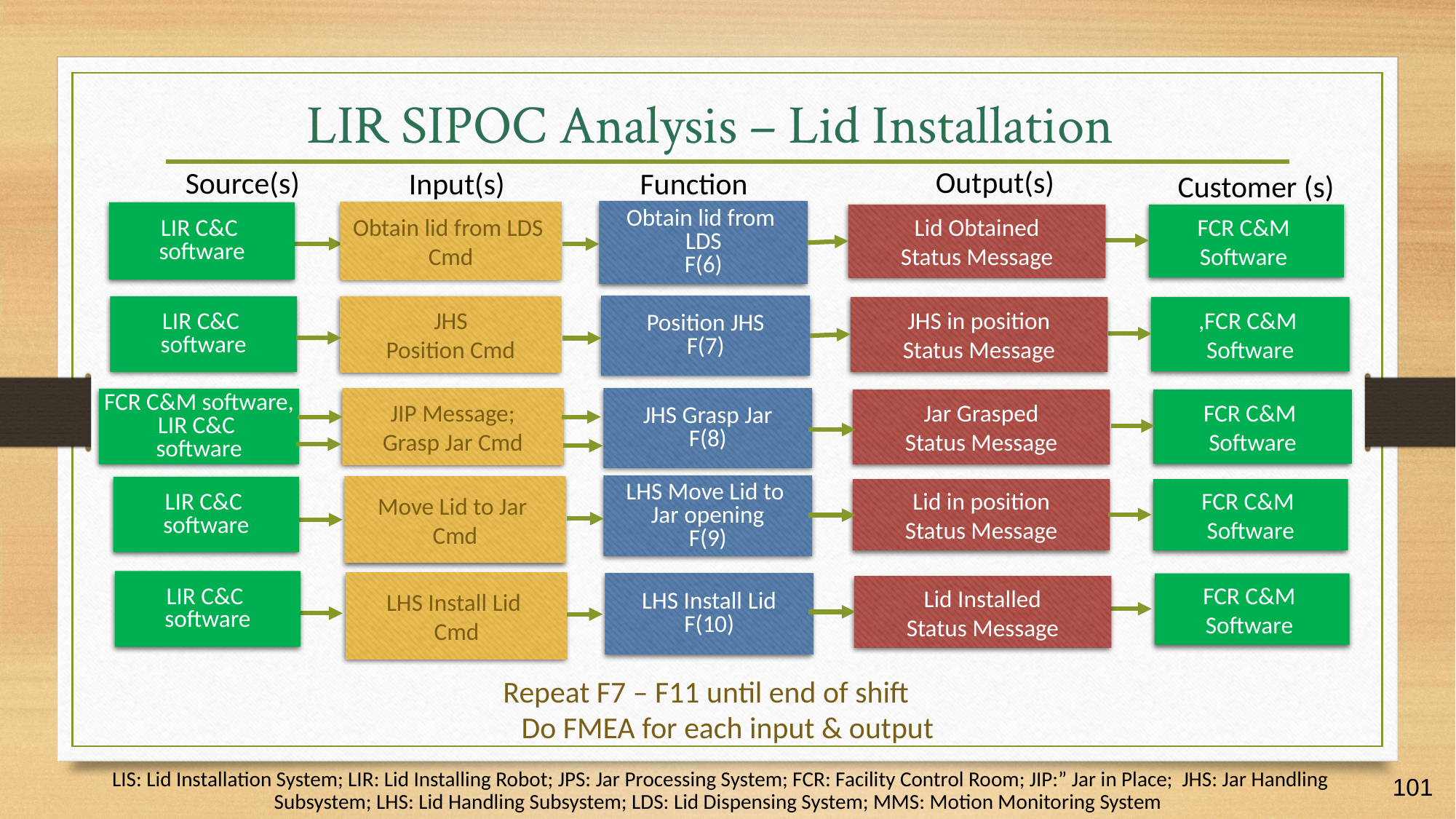

# LIR SIPOC Analysis – Lid Installation
Output(s)
Source(s)
Input(s)
Function
Customer (s)
Obtain lid from
LDS
F(6)
Obtain lid from LDS
Cmd
LIR C&C
software
Lid Obtained
Status Message
FCR C&M
Software
Position JHS
F(7)
JHS
Position Cmd
LIR C&C
software
JHS in position
Status Message
,FCR C&M
Software
JHS Grasp Jar
F(8)
JIP Message;
Grasp Jar Cmd
FCR C&M software,
LIR C&C
software
Jar Grasped
Status Message
FCR C&M
Software
LHS Move Lid to
Jar opening
F(9)
Move Lid to Jar
Cmd
LIR C&C
software
Lid in position
Status Message
FCR C&M
Software
LIR C&C
software
LHS Install Lid
Cmd
LHS Install Lid
F(10)
FCR C&M
Software
Lid Installed
Status Message
Repeat F7 – F11 until end of shift
Do FMEA for each input & output
LIS: Lid Installation System; LIR: Lid Installing Robot; JPS: Jar Processing System; FCR: Facility Control Room; JIP:” Jar in Place;  JHS: Jar Handling Subsystem; LHS: Lid Handling Subsystem; LDS: Lid Dispensing System; MMS: Motion Monitoring System
101